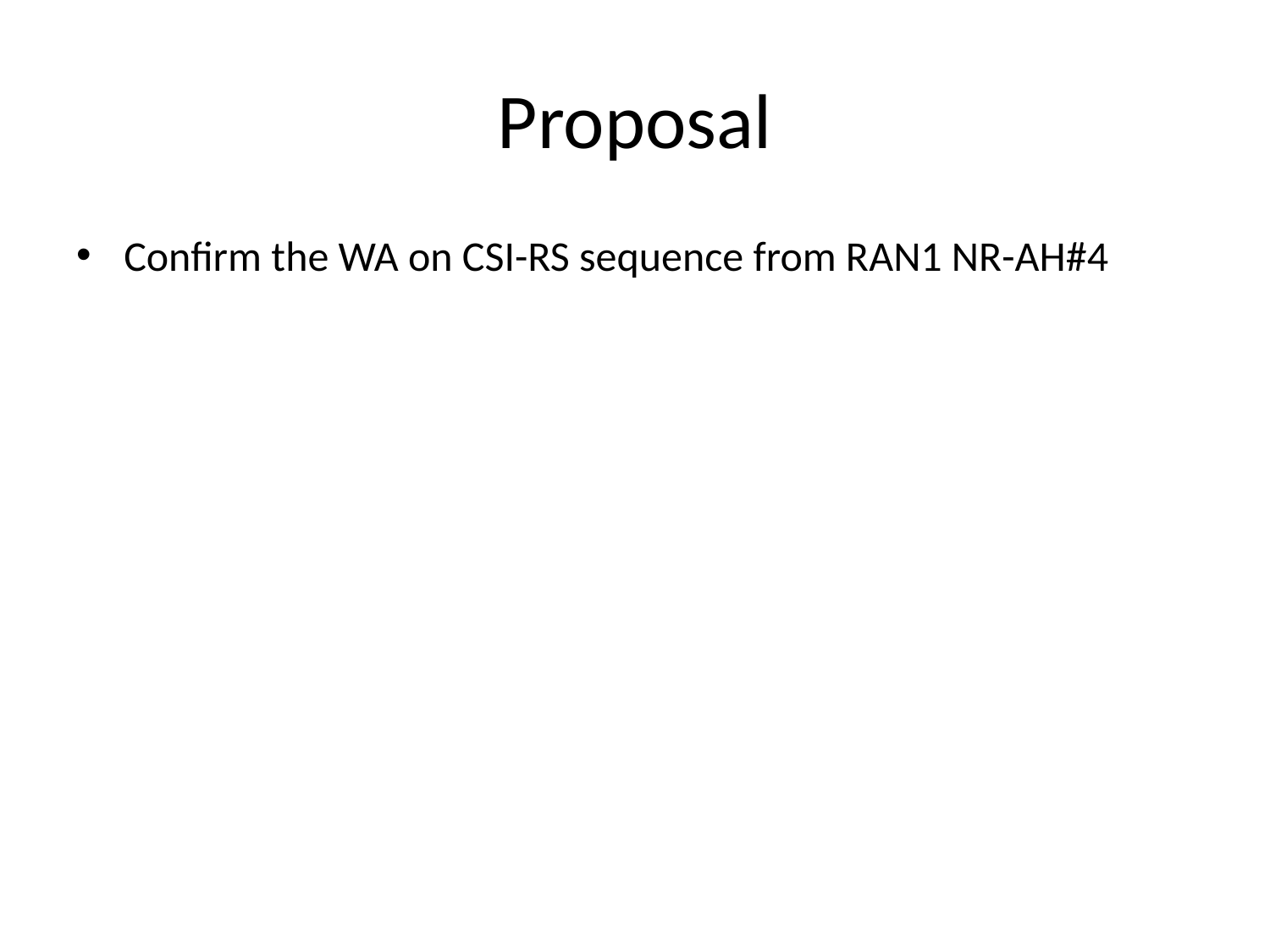

# Proposal
Confirm the WA on CSI-RS sequence from RAN1 NR-AH#4